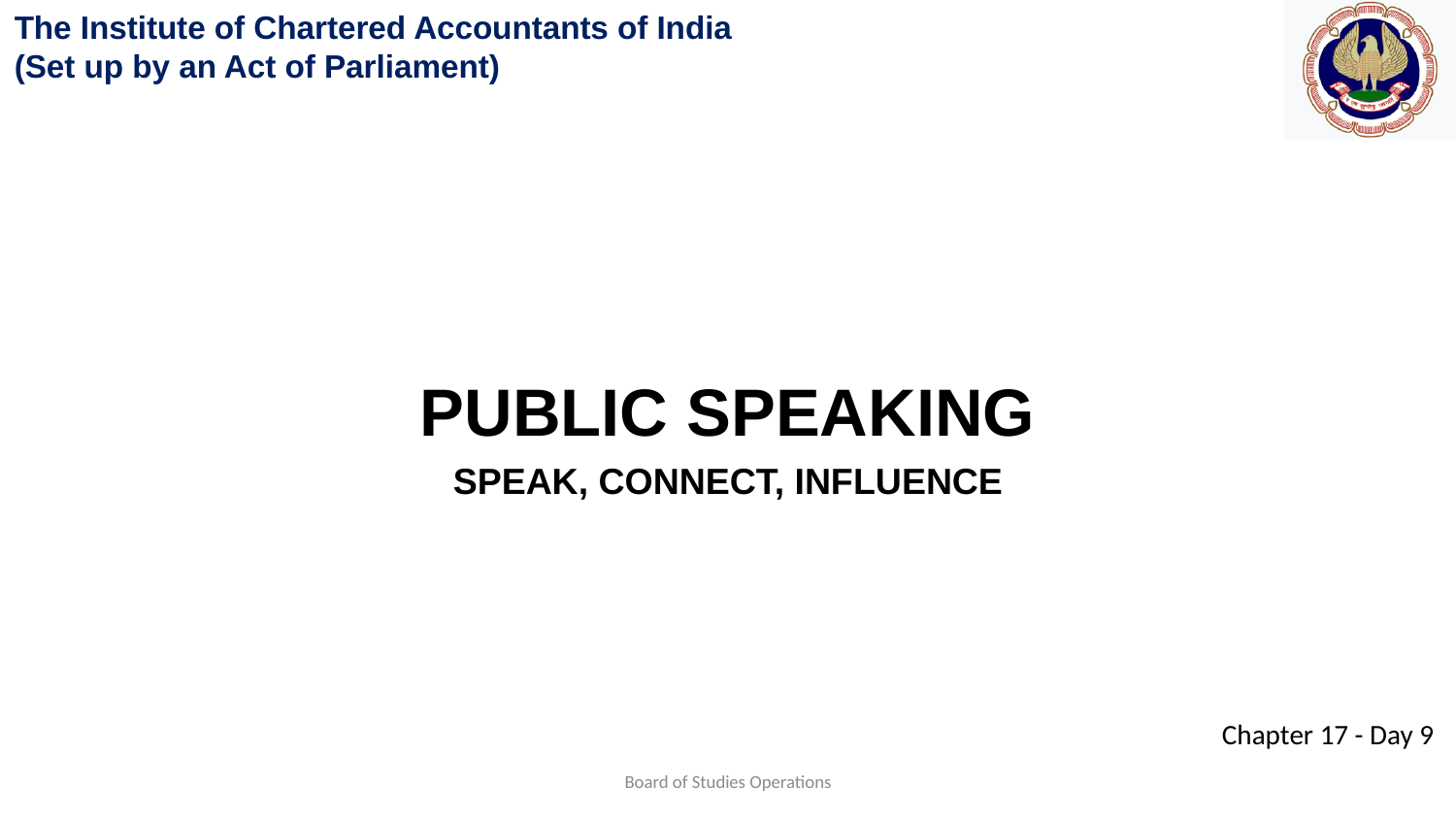

PUBLIC SPEAKING
SPEAK, CONNECT, INFLUENCE
Board of Studies Operations